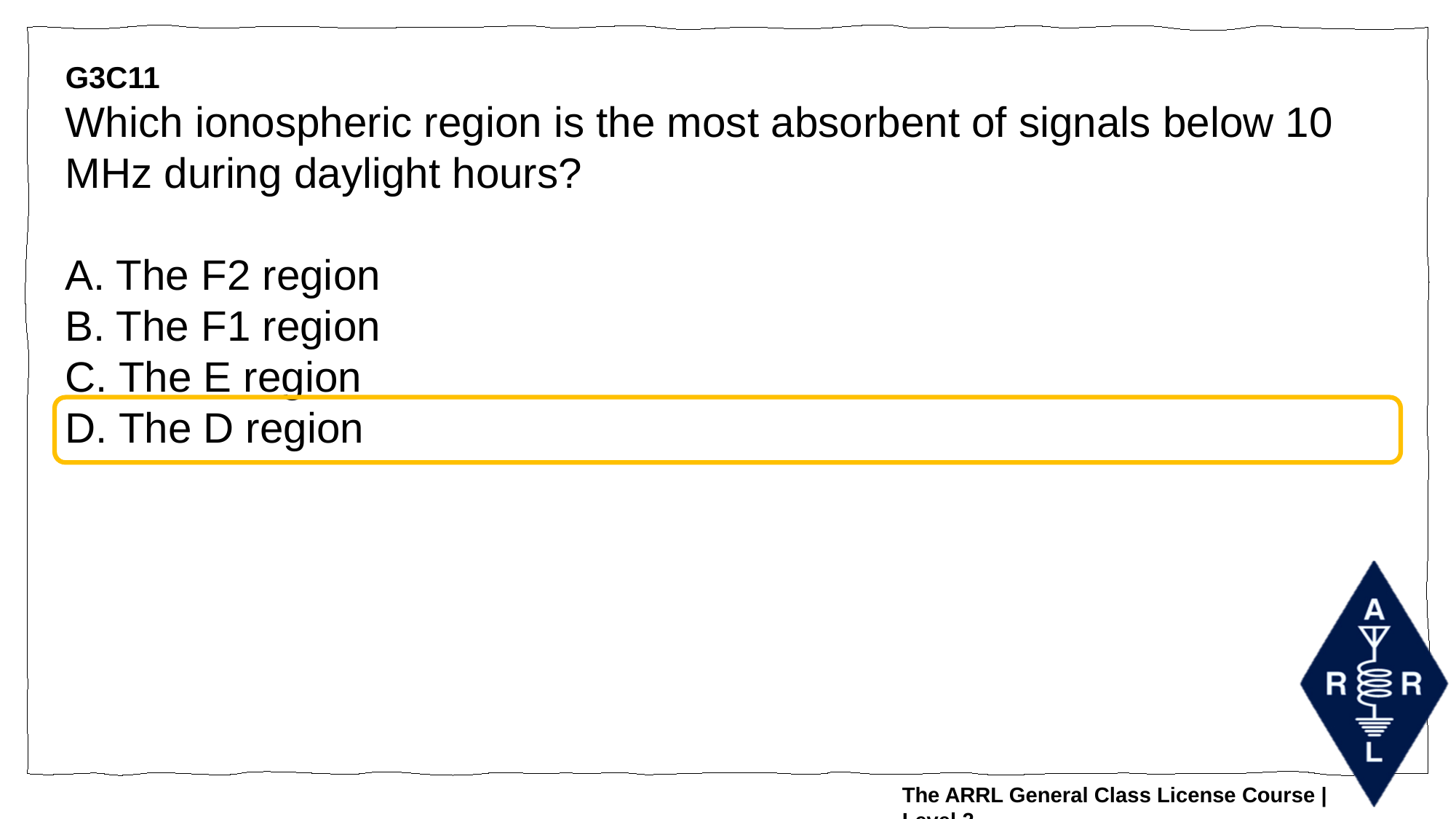

G3C11
Which ionospheric region is the most absorbent of signals below 10 MHz during daylight hours?

A. The F2 region
B. The F1 region
C. The E region
D. The D region